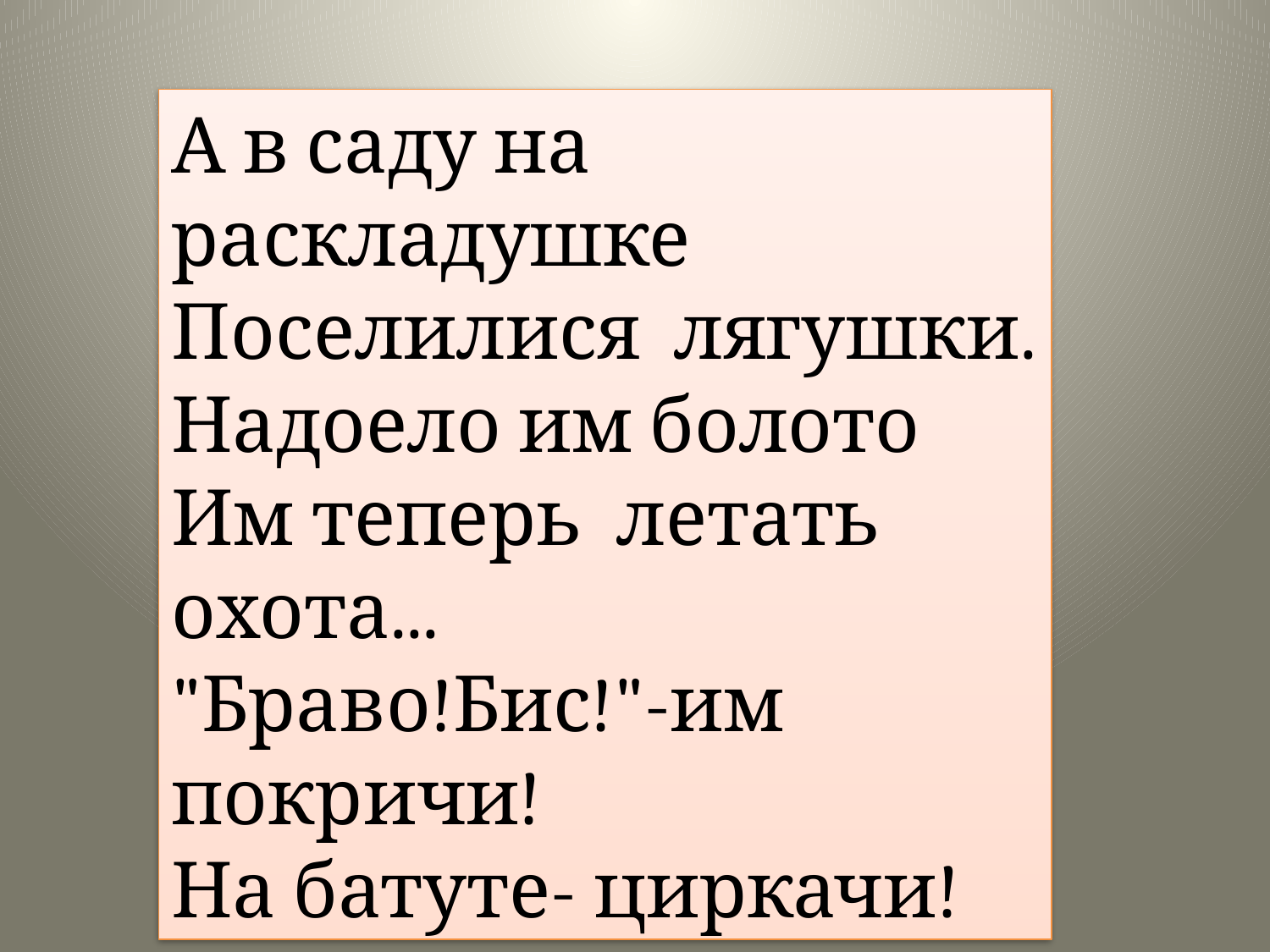

А в саду на раскладушке
Поселилися  лягушки.
Надоело им болото
Им теперь  летать охота...
"Браво!Бис!"-им покричи!
На батуте- циркачи!